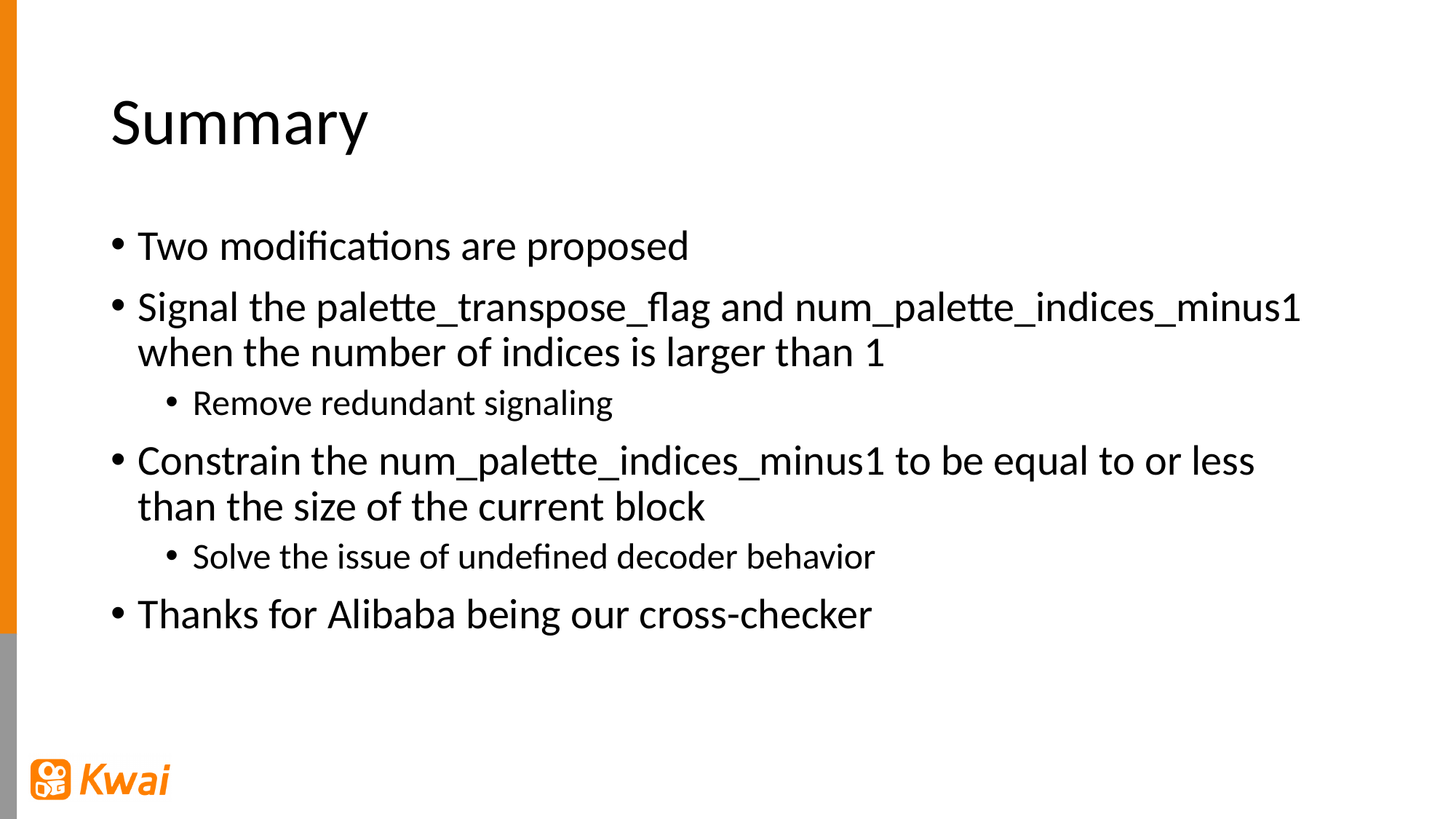

# Summary
Two modifications are proposed
Signal the palette_transpose_flag and num_palette_indices_minus1 when the number of indices is larger than 1
Remove redundant signaling
Constrain the num_palette_indices_minus1 to be equal to or less than the size of the current block
Solve the issue of undefined decoder behavior
Thanks for Alibaba being our cross-checker